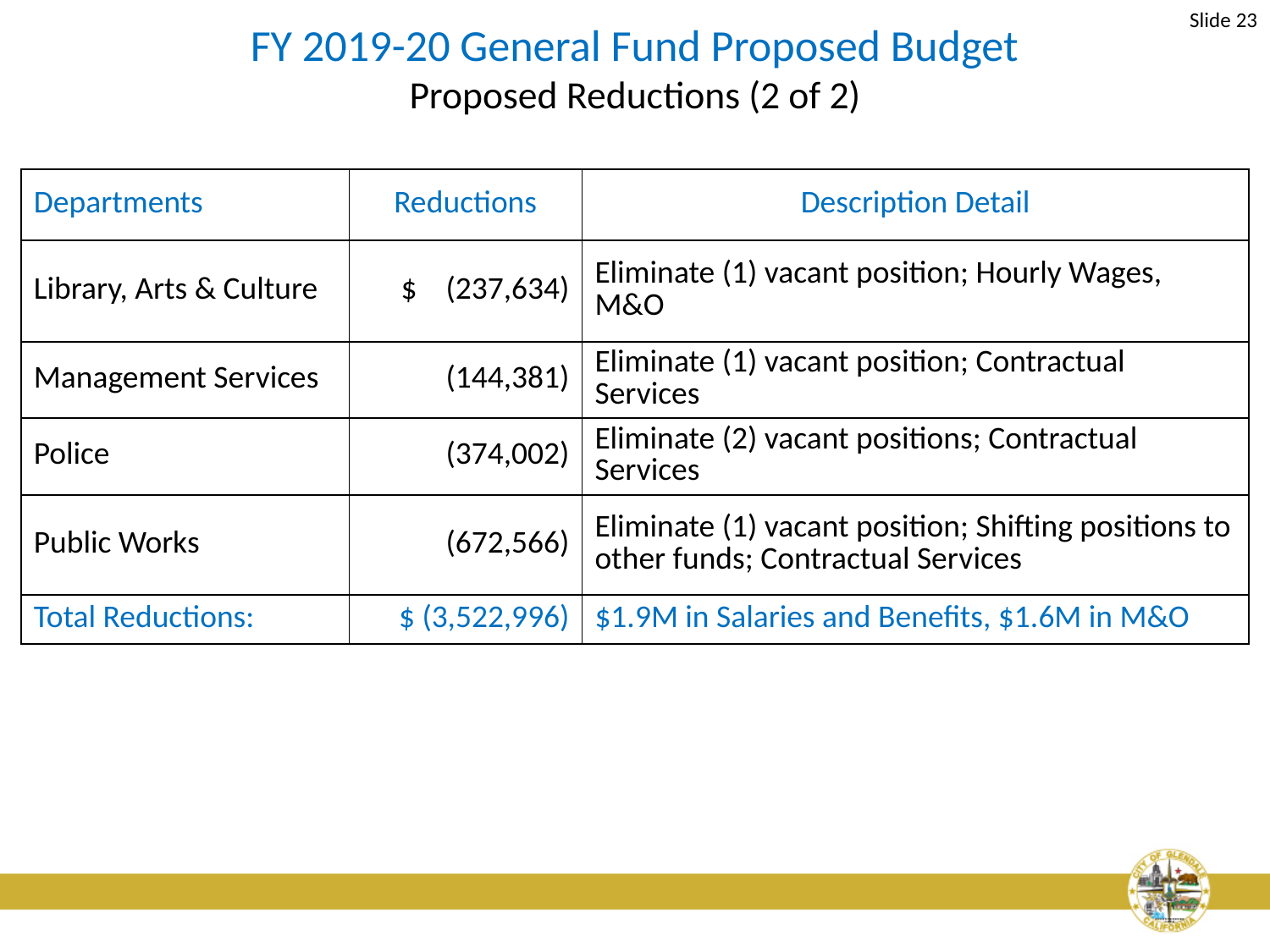

Slide 23
# FY 2019-20 General Fund Proposed Budget Proposed Reductions (2 of 2)
| Departments | Reductions | Description Detail |
| --- | --- | --- |
| Library, Arts & Culture | $ (237,634) | Eliminate (1) vacant position; Hourly Wages, M&O |
| Management Services | (144,381) | Eliminate (1) vacant position; Contractual Services |
| Police | (374,002) | Eliminate (2) vacant positions; Contractual Services |
| Public Works | (672,566) | Eliminate (1) vacant position; Shifting positions to other funds; Contractual Services |
| Total Reductions: | $ (3,522,996) | $1.9M in Salaries and Benefits, $1.6M in M&O |